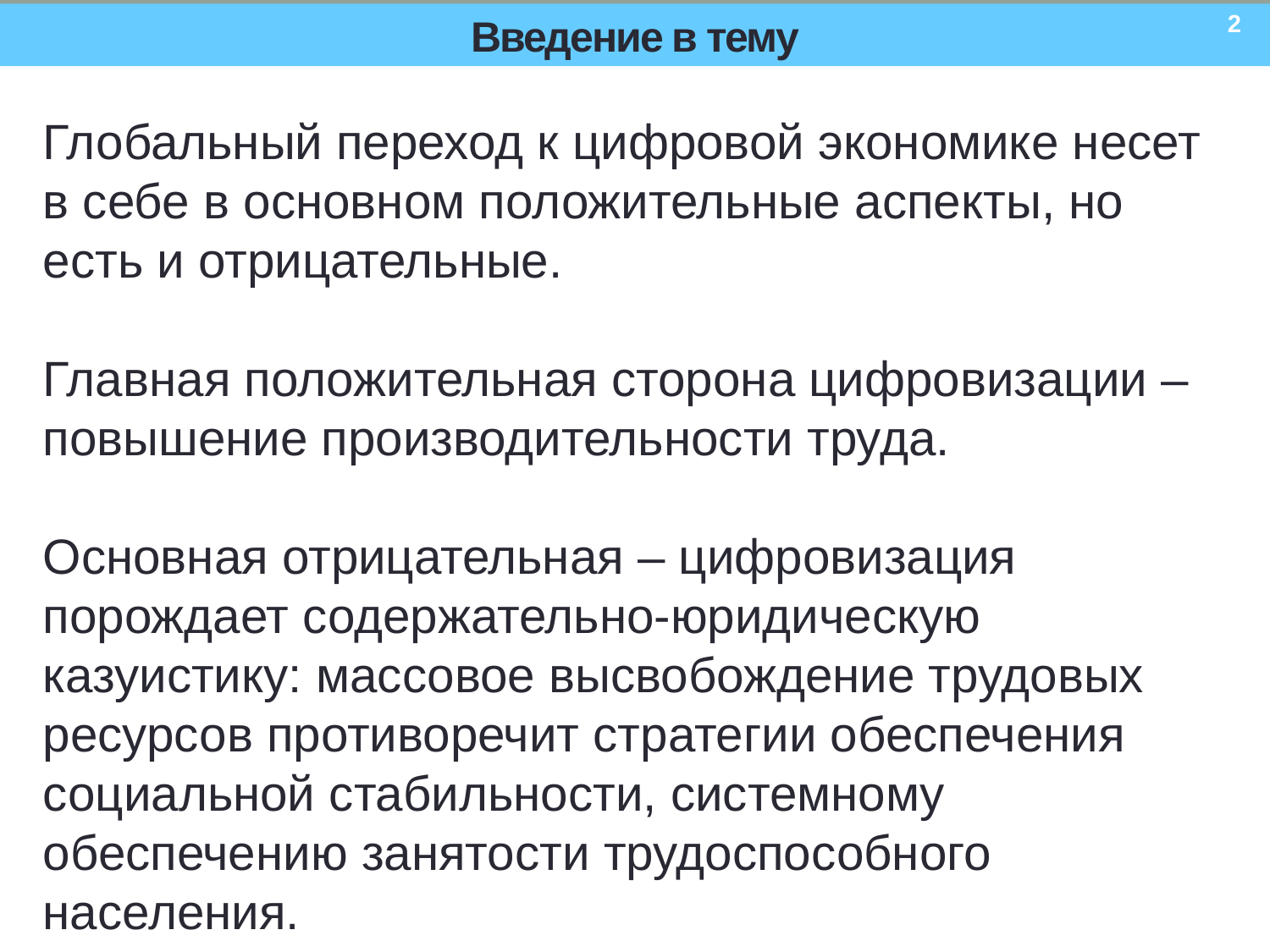

2
# Введение в тему
Глобальный переход к цифровой экономике несет в себе в основном положительные аспекты, но есть и отрицательные.

Главная положительная сторона цифровизации – повышение производительности труда.

Основная отрицательная – цифровизация порождает содержательно-юридическую казуистику: массовое высвобождение трудовых ресурсов противоречит стратегии обеспечения социальной стабильности, системному обеспечению занятости трудоспособного населения.